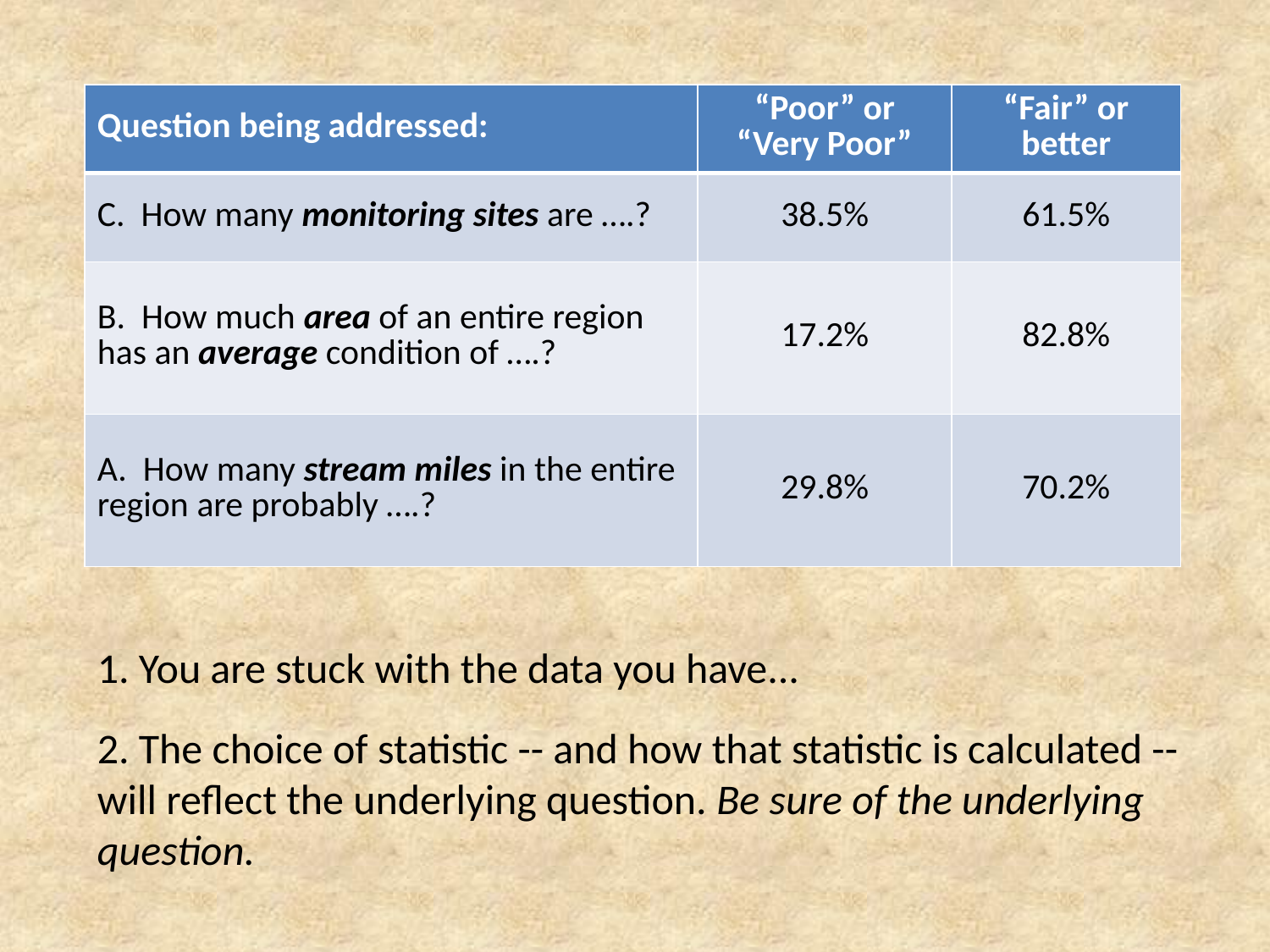

| Question being addressed: | “Poor” or “Very Poor” | “Fair” or better |
| --- | --- | --- |
| C. How many monitoring sites are ….? | 38.5% | 61.5% |
| B. How much area of an entire region has an average condition of ….? | 17.2% | 82.8% |
| A. How many stream miles in the entire region are probably ….? | 29.8% | 70.2% |
1. You are stuck with the data you have...
2. The choice of statistic -- and how that statistic is calculated -- will reflect the underlying question. Be sure of the underlying question.